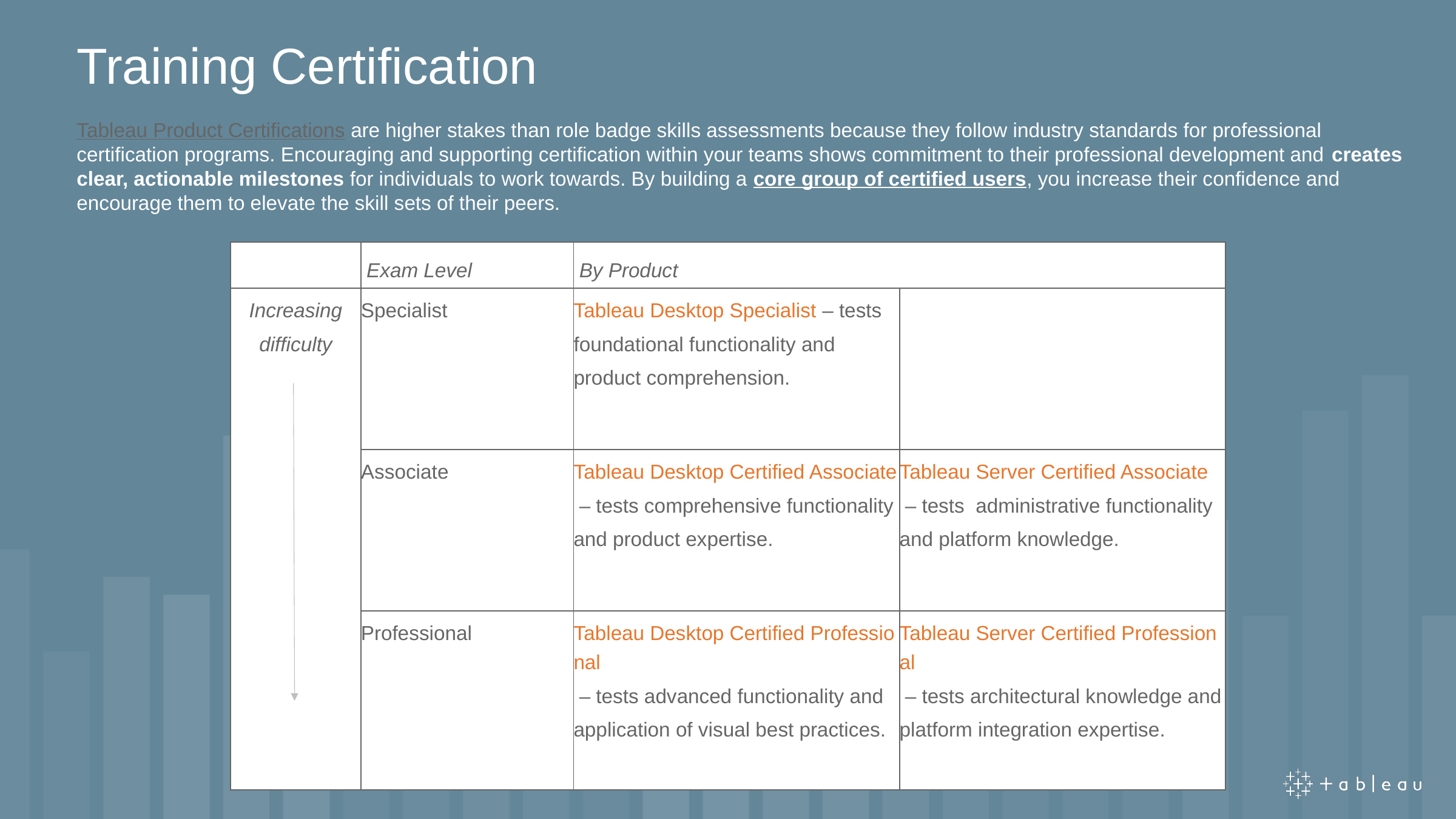

Training Certification

Tableau Product Certifications are higher stakes than role badge skills assessments because they follow industry standards for professional certification programs. Encouraging and supporting certification within your teams shows commitment to their professional development and creates clear, actionable milestones for individuals to work towards. By building a core group of certified users, you increase their confidence and encourage them to elevate the skill sets of their peers.
|  | Exam Level | By Product |  |
| --- | --- | --- | --- |
| Increasing difficulty | Specialist | Tableau Desktop Specialist – tests foundational functionality and product comprehension. |  |
|  | Associate | Tableau Desktop Certified Associate – tests comprehensive functionality and product expertise. | Tableau Server Certified Associate – tests  administrative functionality and platform knowledge. |
|  | Professional | Tableau Desktop Certified Professional – tests advanced functionality and application of visual best practices. | Tableau Server Certified Professional – tests architectural knowledge and platform integration expertise. |